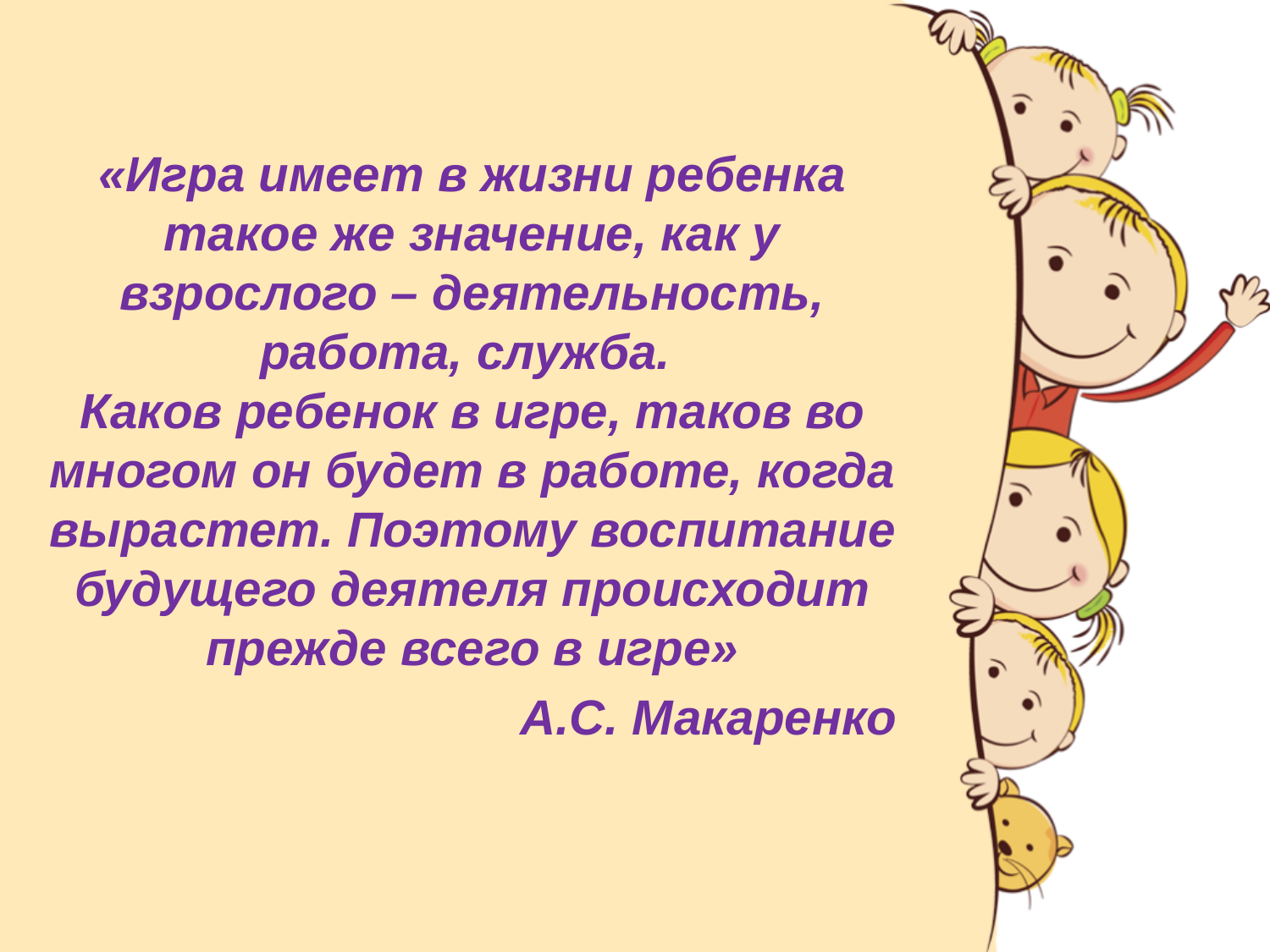

«Игра имеет в жизни ребенка такое же значение, как у взрослого – деятельность, работа, служба.
Каков ребенок в игре, таков во многом он будет в работе, когда вырастет. Поэтому воспитание будущего деятеля происходит прежде всего в игре»
А.С. Макаренко